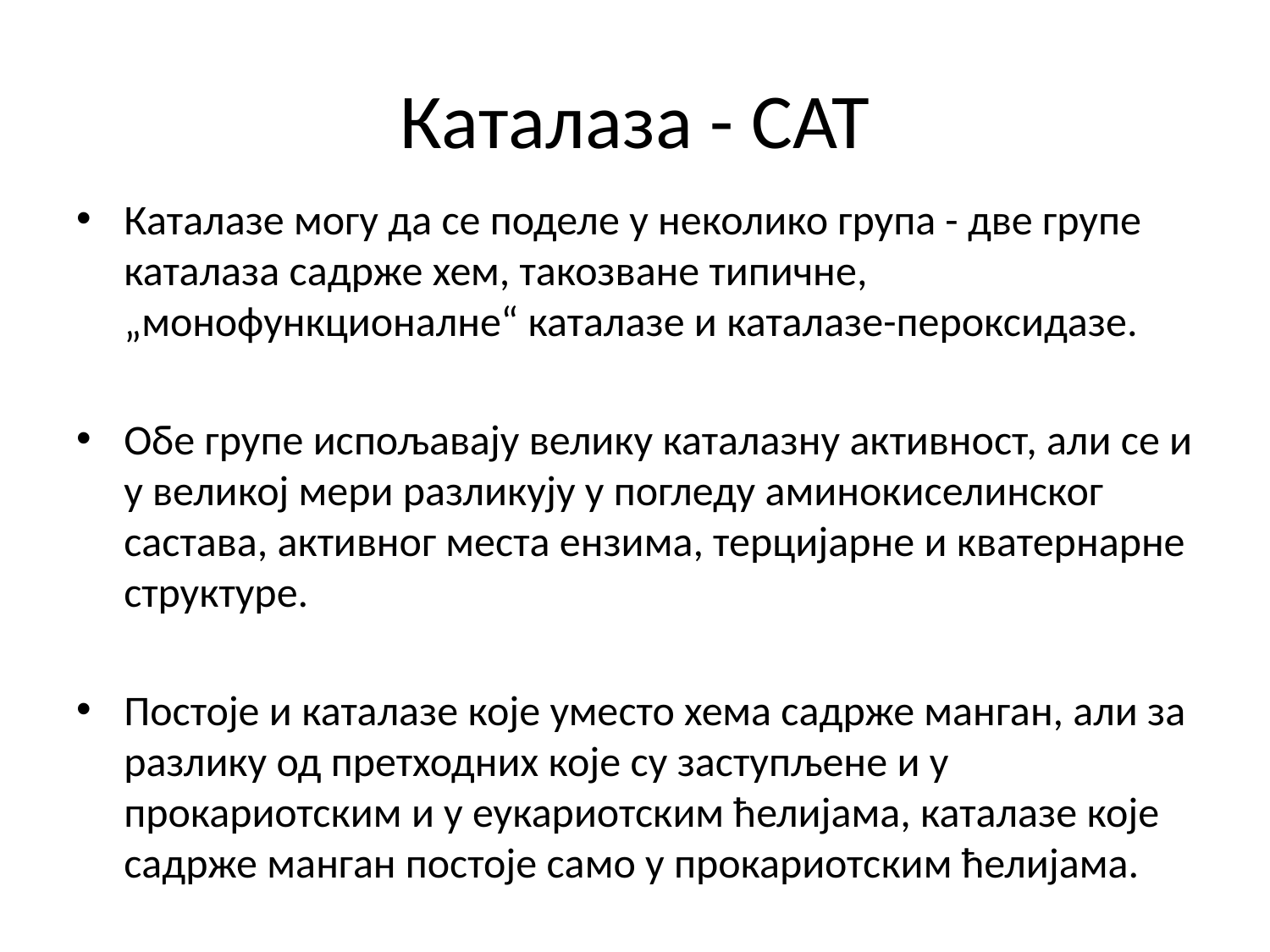

# Каталаза - CAT
Каталазе могу да се поделе у неколико група - две групе каталаза садрже хем, такозване типичне, „монофункционалне“ каталазе и каталазе-пероксидазе.

Обе групе испољавају велику каталазну активност, али се и у великој мери разликују у погледу аминокиселинског састава, активног места ензима, терцијарне и кватернарне структуре.

Постоје и каталазе које уместо хема садрже манган, али за разлику од претходних које су заступљене и у прокариотским и у еукариотским ћелијама, каталазе које садрже манган постоје само у прокариотским ћелијама.